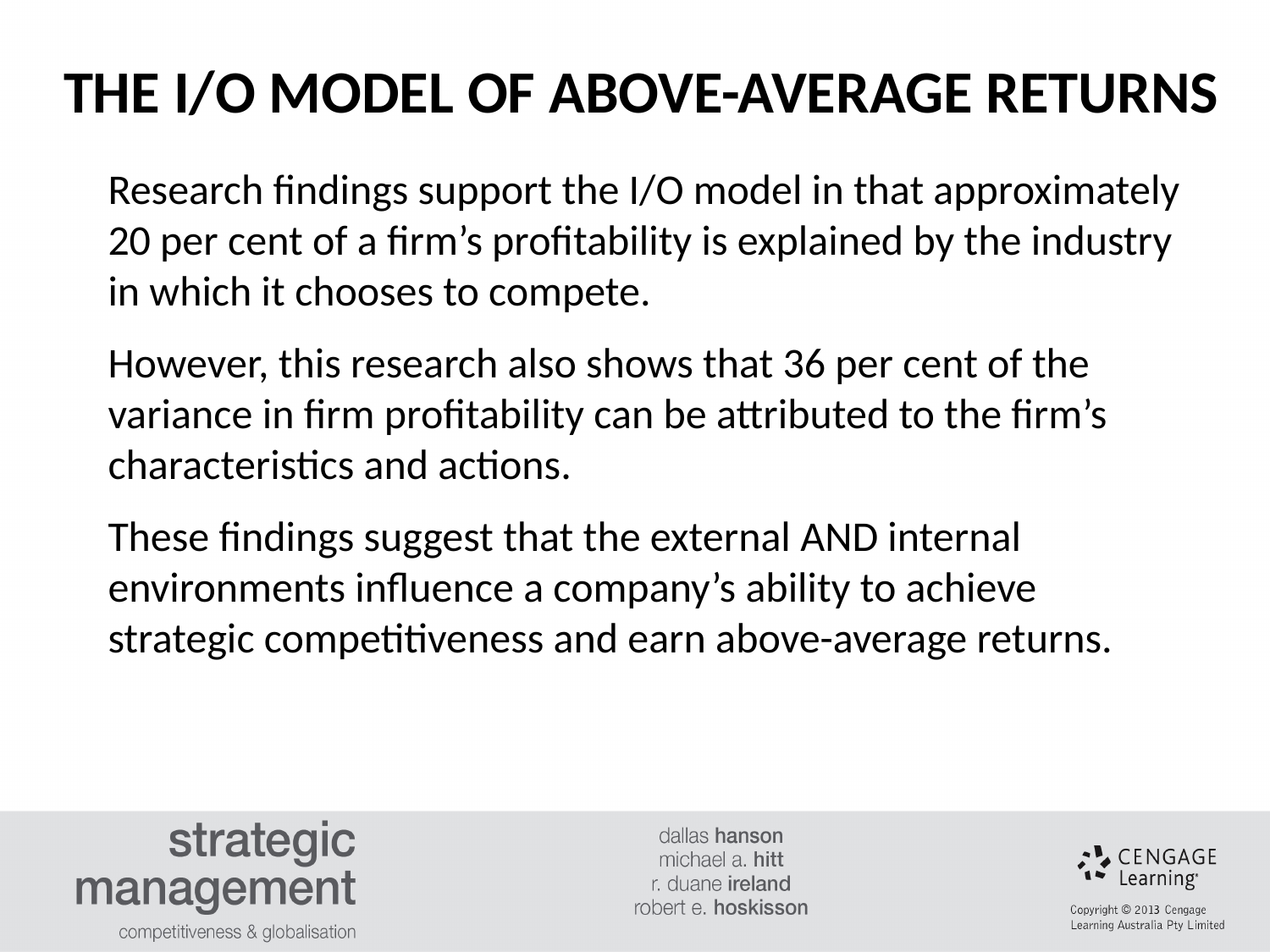

THE I/O MODEL OF ABOVE-AVERAGE RETURNS
#
Research findings support the I/O model in that approximately 20 per cent of a firm’s profitability is explained by the industry in which it chooses to compete.
However, this research also shows that 36 per cent of the variance in firm profitability can be attributed to the firm’s characteristics and actions.
These findings suggest that the external AND internal environments influence a company’s ability to achieve strategic competitiveness and earn above-average returns.